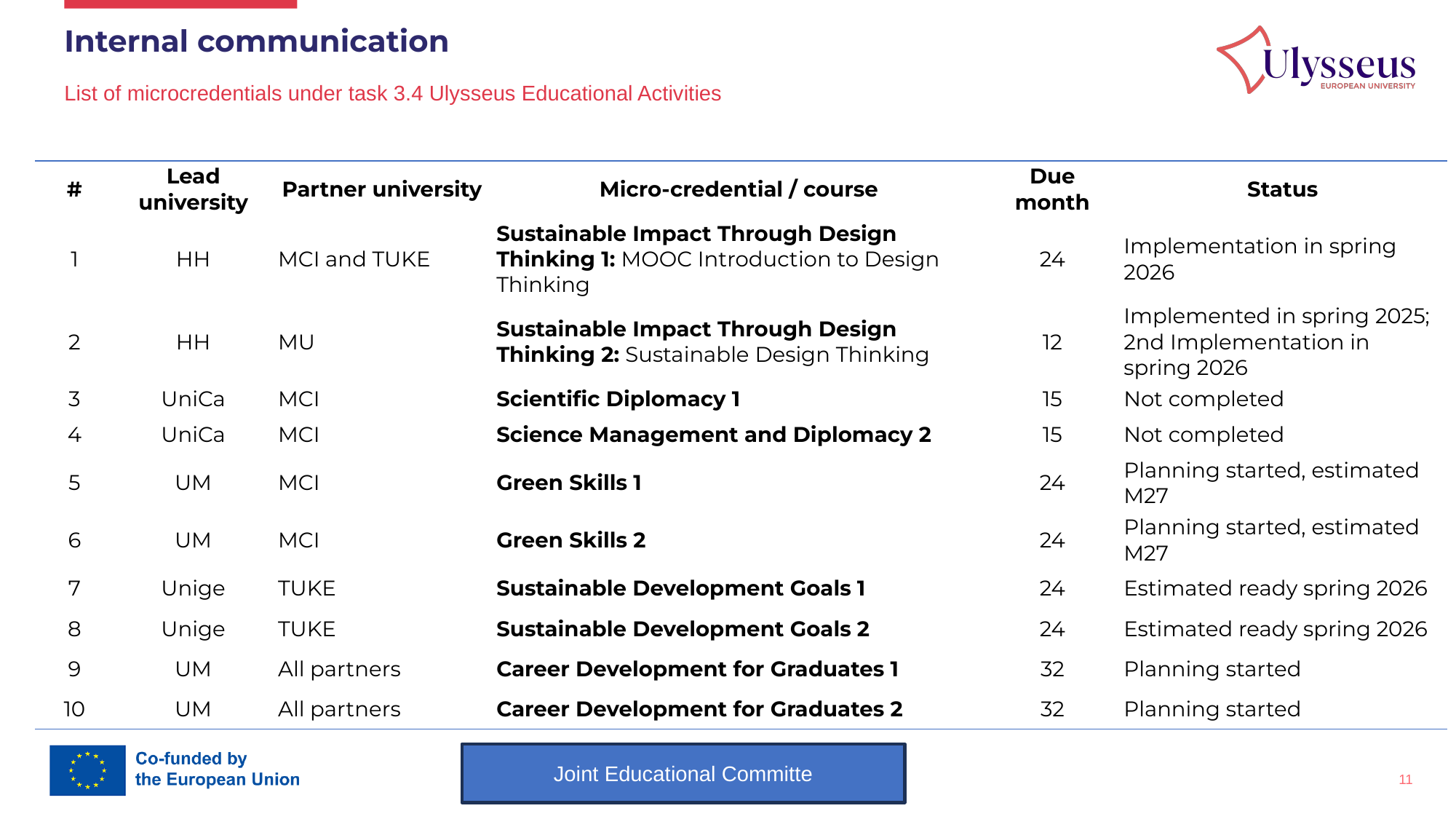

# Internal communication
List of microcredentials under task 3.4 Ulysseus Educational Activities
| # | Lead university | Partner university | Micro-credential / course | Due month | Status |
| --- | --- | --- | --- | --- | --- |
| 1 | HH | MCI and TUKE | Sustainable Impact Through Design Thinking 1: MOOC Introduction to Design Thinking | 24 | Implementation in spring 2026 |
| 2 | HH | MU | Sustainable Impact Through Design Thinking 2: Sustainable Design Thinking | 12 | Implemented in spring 2025; 2nd Implementation in spring 2026 |
| 3 | UniCa | MCI | Scientific Diplomacy 1 | 15 | Not completed |
| 4 | UniCa | MCI | Science Management and Diplomacy 2 | 15 | Not completed |
| 5 | UM | MCI | Green Skills 1 | 24 | Planning started, estimated M27 |
| 6 | UM | MCI | Green Skills 2 | 24 | Planning started, estimated M27 |
| 7 | Unige | TUKE | Sustainable Development Goals 1 | 24 | Estimated ready spring 2026 |
| 8 | Unige | TUKE | Sustainable Development Goals 2 | 24 | Estimated ready spring 2026 |
| 9 | UM | All partners | Career Development for Graduates 1 | 32 | Planning started |
| 10 | UM | All partners | Career Development for Graduates 2 | 32 | Planning started |
Joint Educational Committe